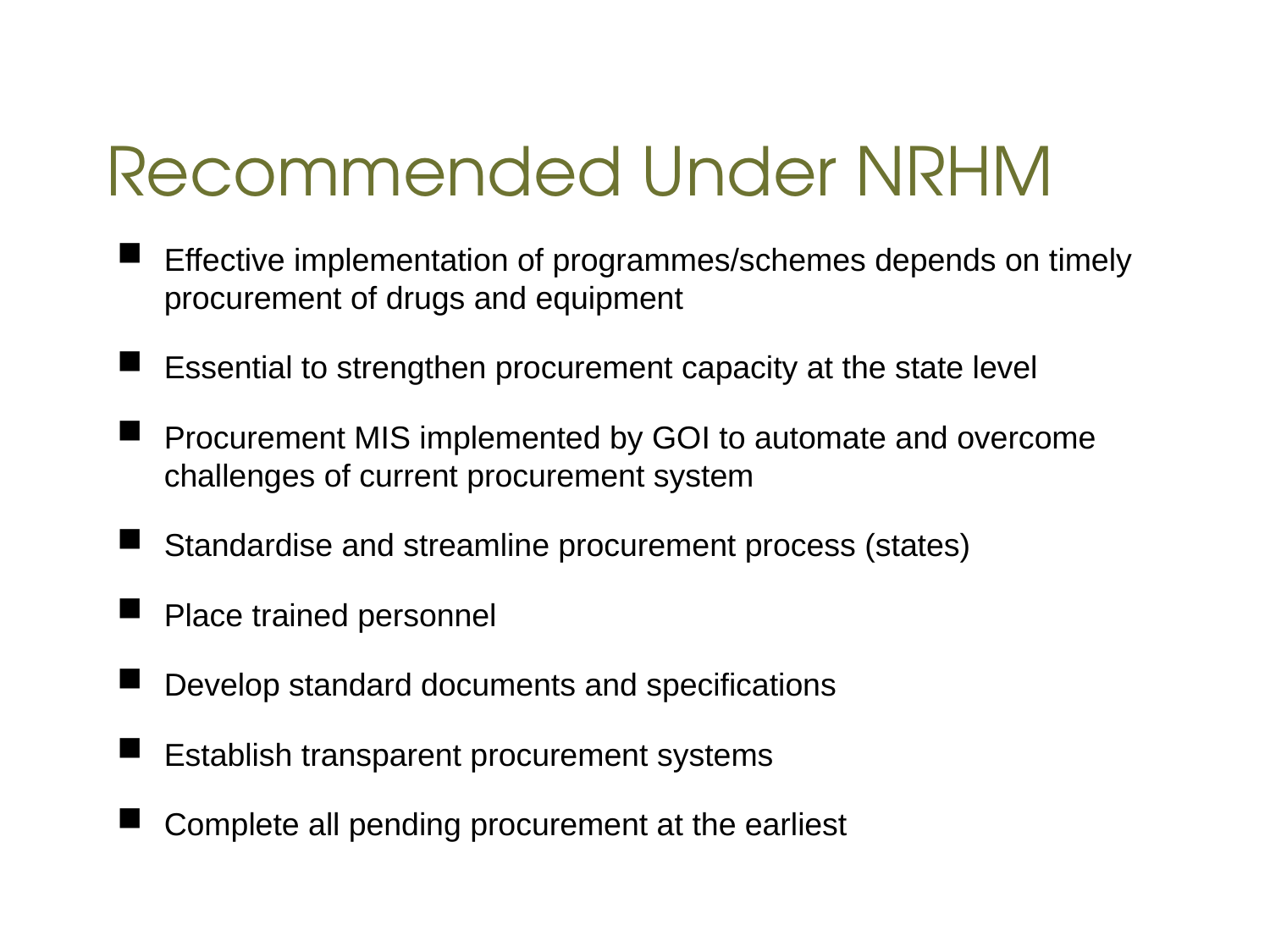

# Recommended Under NRHM
Effective implementation of programmes/schemes depends on timely procurement of drugs and equipment
Essential to strengthen procurement capacity at the state level
Procurement MIS implemented by GOI to automate and overcome challenges of current procurement system
Standardise and streamline procurement process (states)
Place trained personnel
Develop standard documents and specifications
Establish transparent procurement systems
Complete all pending procurement at the earliest